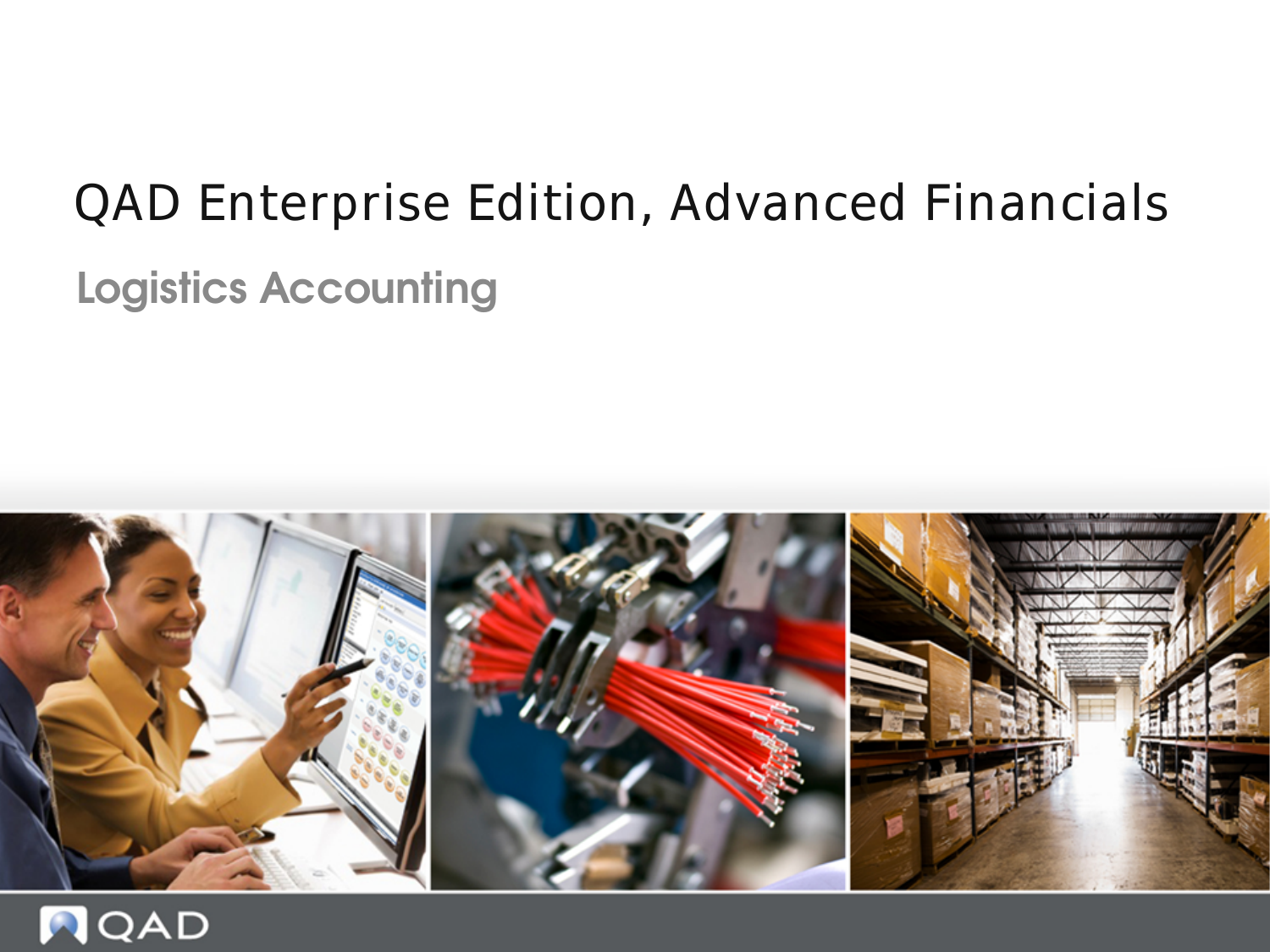

QAD Enterprise Edition, Advanced Financials
# Logistics Accounting